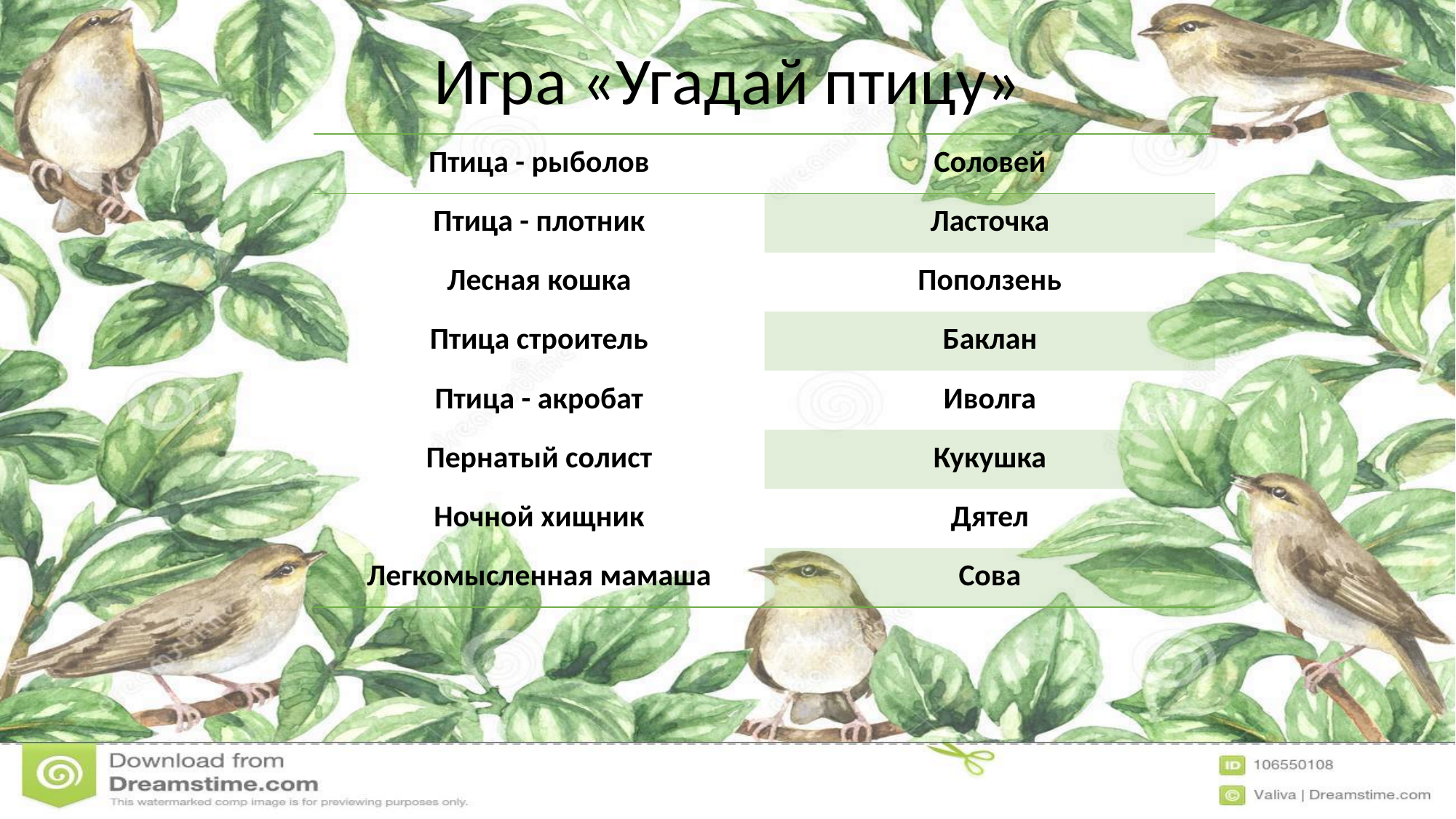

# Игра «Угадай птицу»
| Птица - рыболов | Соловей |
| --- | --- |
| Птица - плотник | Ласточка |
| Лесная кошка | Поползень |
| Птица строитель | Баклан |
| Птица - акробат | Иволга |
| Пернатый солист | Кукушка |
| Ночной хищник | Дятел |
| Легкомысленная мамаша | Сова |